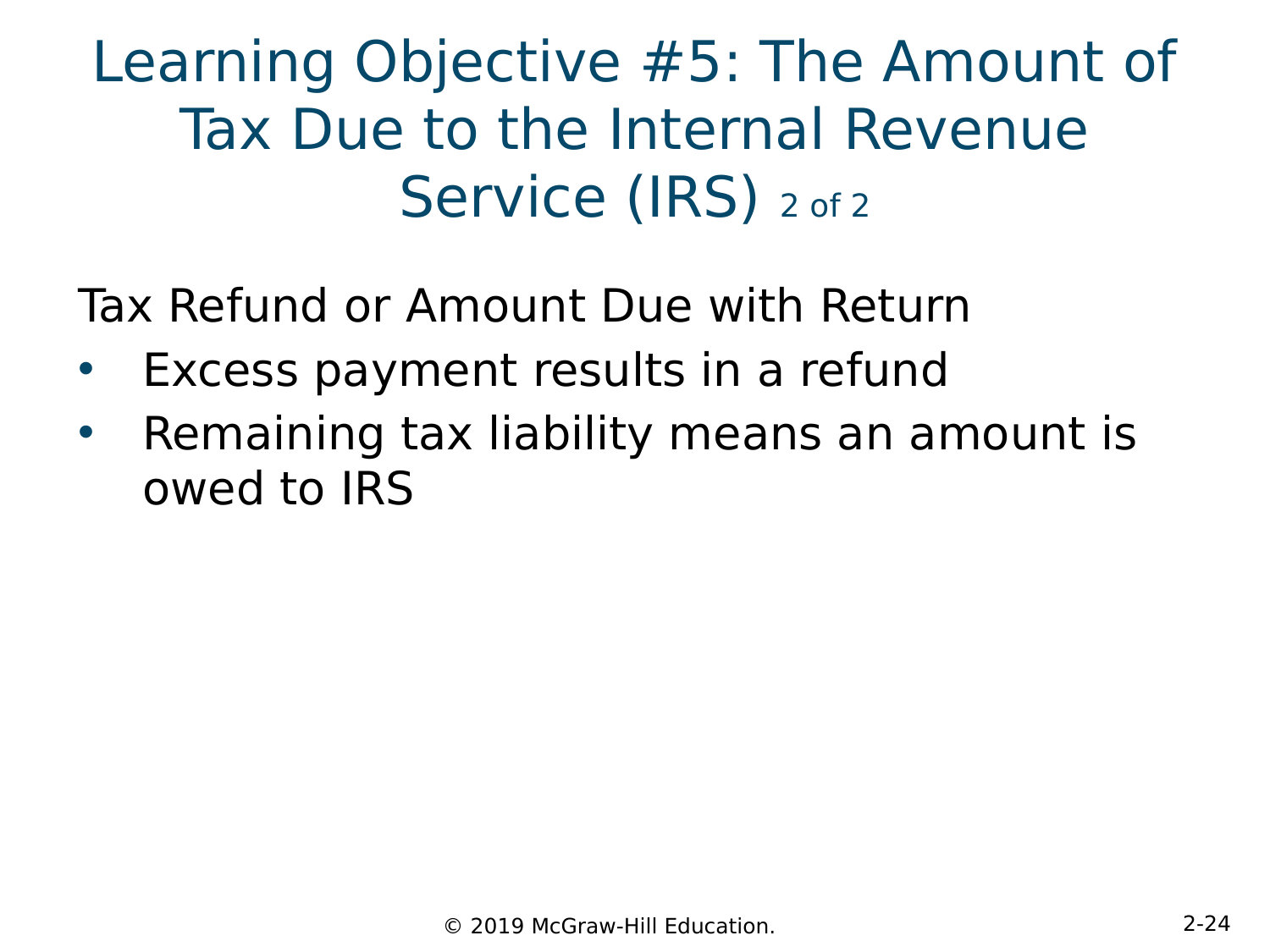

# Learning Objective #5: The Amount of Tax Due to the Internal Revenue Service (IRS) 2 of 2
Tax Refund or Amount Due with Return
Excess payment results in a refund
Remaining tax liability means an amount is owed to IRS